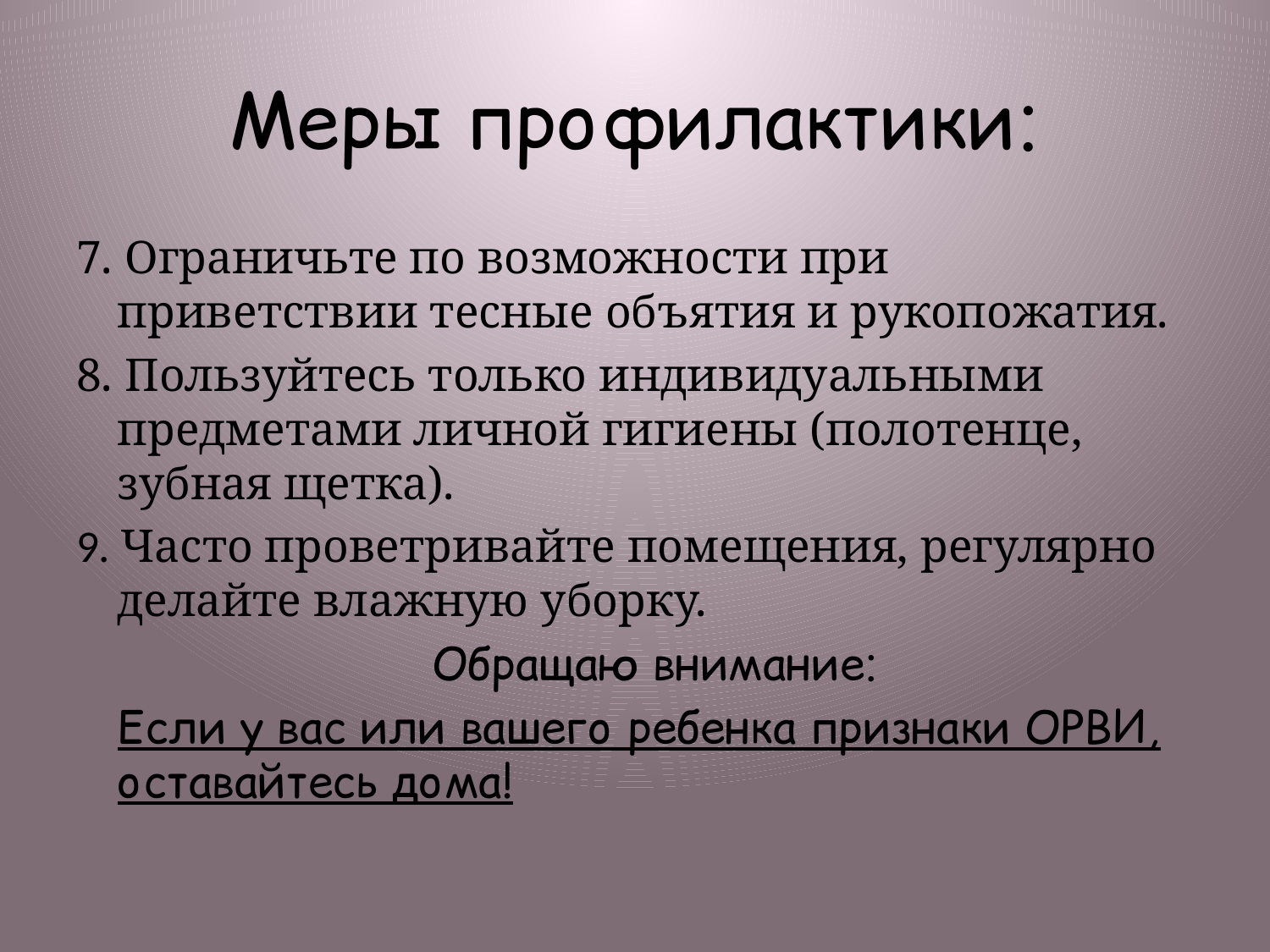

# Меры профилактики:
7. Ограничьте по возможности при приветствии тесные объятия и рукопожатия.
8. Пользуйтесь только индивидуальными предметами личной гигиены (полотенце, зубная щетка).
9. Часто проветривайте помещения, регулярно делайте влажную уборку.
	Обращаю внимание:
	Если у вас или вашего ребенка признаки ОРВИ, оставайтесь дома!